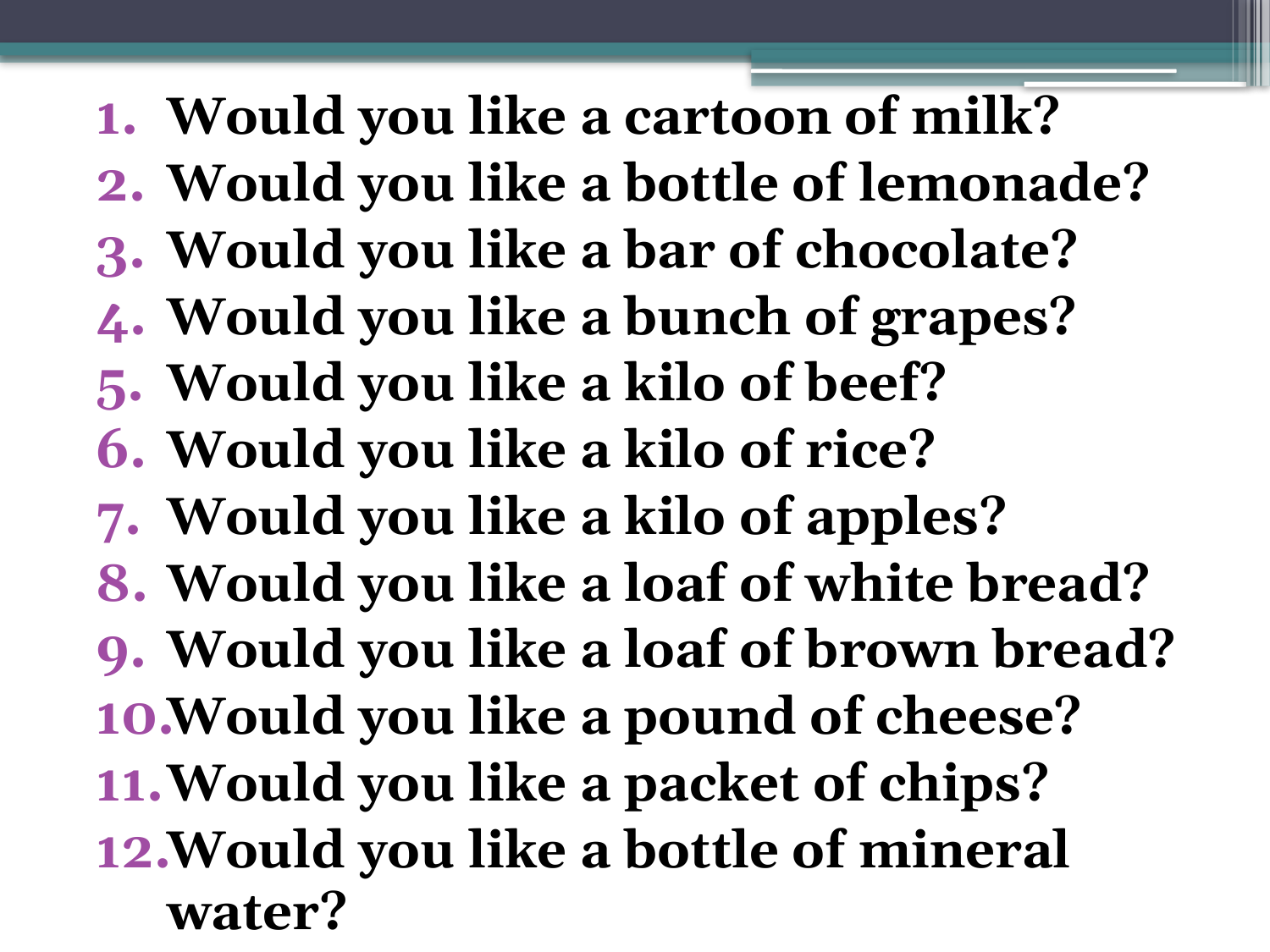

Would you like a cartoon of milk?
Would you like a bottle of lemonade?
Would you like a bar of chocolate?
Would you like a bunch of grapes?
Would you like a kilo of beef?
Would you like a kilo of rice?
Would you like a kilo of apples?
Would you like a loaf of white bread?
Would you like a loaf of brown bread?
Would you like a pound of cheese?
Would you like a packet of chips?
Would you like a bottle of mineral water?